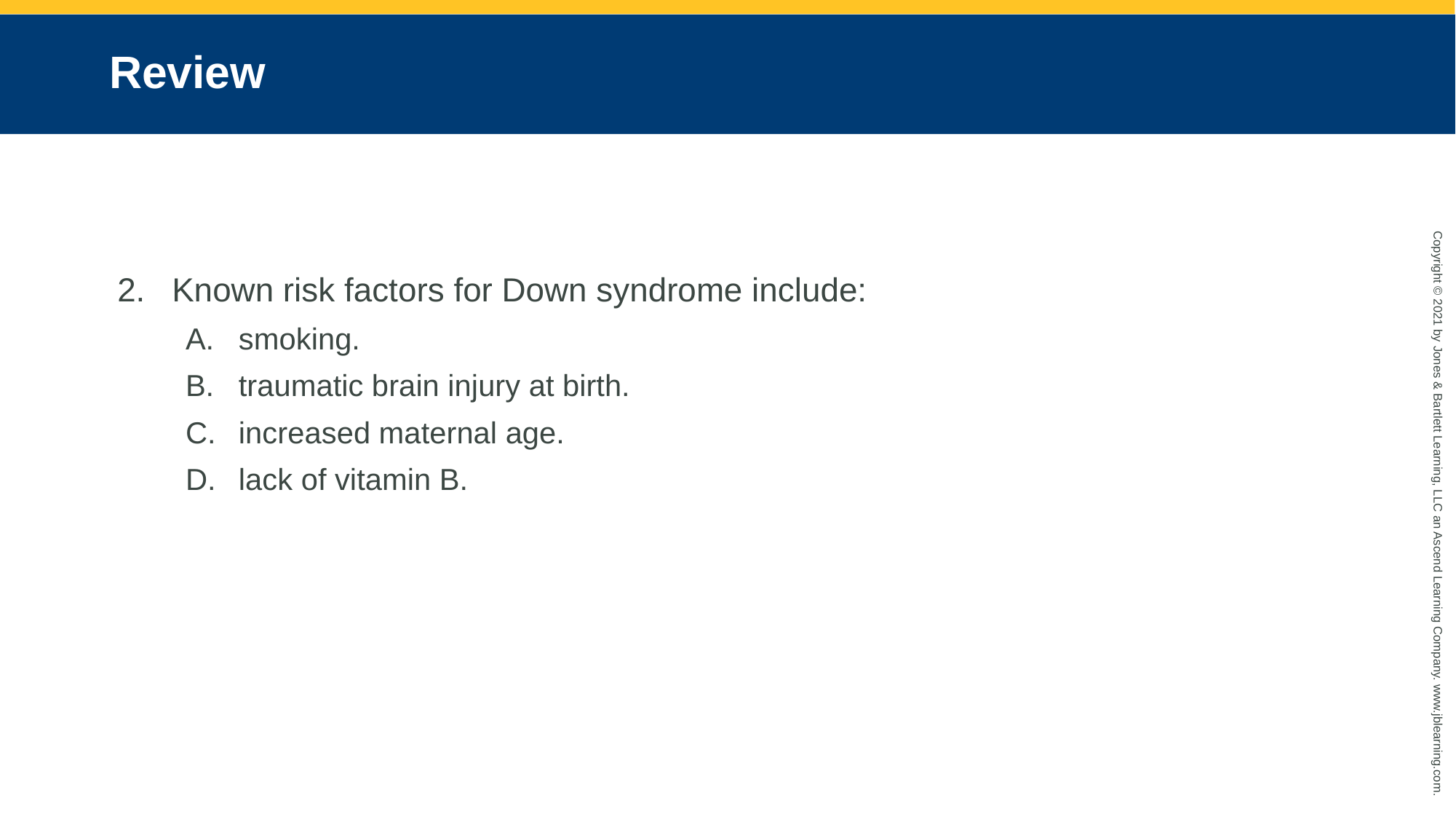

# Review
Known risk factors for Down syndrome include:
smoking.
traumatic brain injury at birth.
increased maternal age.
lack of vitamin B.